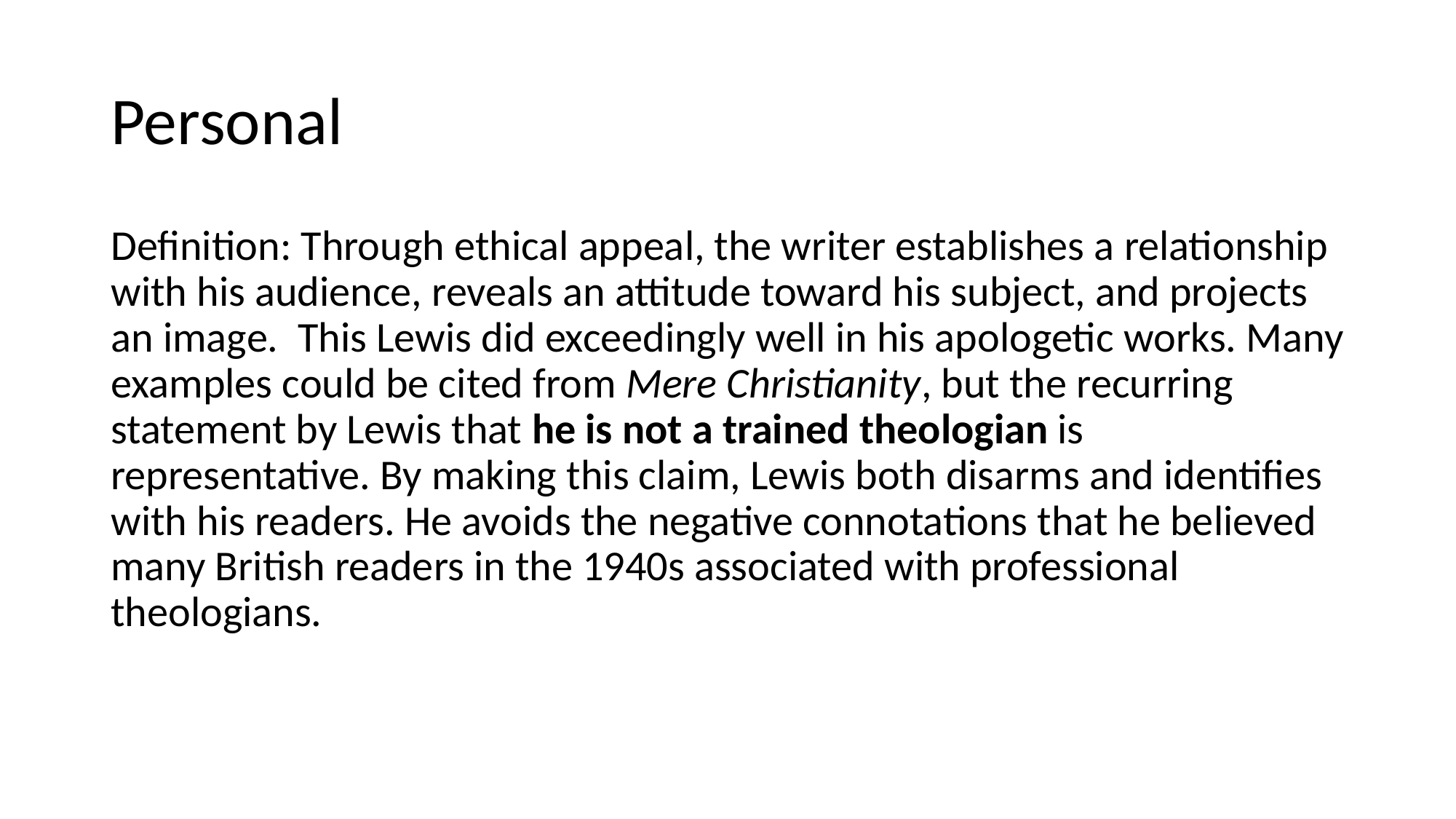

# Personal
Definition: Through ethical appeal, the writer establishes a relationship with his audience, reveals an attitude toward his subject, and projects an image.  This Lewis did exceedingly well in his apologetic works. Many examples could be cited from Mere Christianity, but the recurring statement by Lewis that he is not a trained theologian is representative. By making this claim, Lewis both disarms and identifies with his readers. He avoids the negative connotations that he believed many British readers in the 1940s associated with professional theologians.